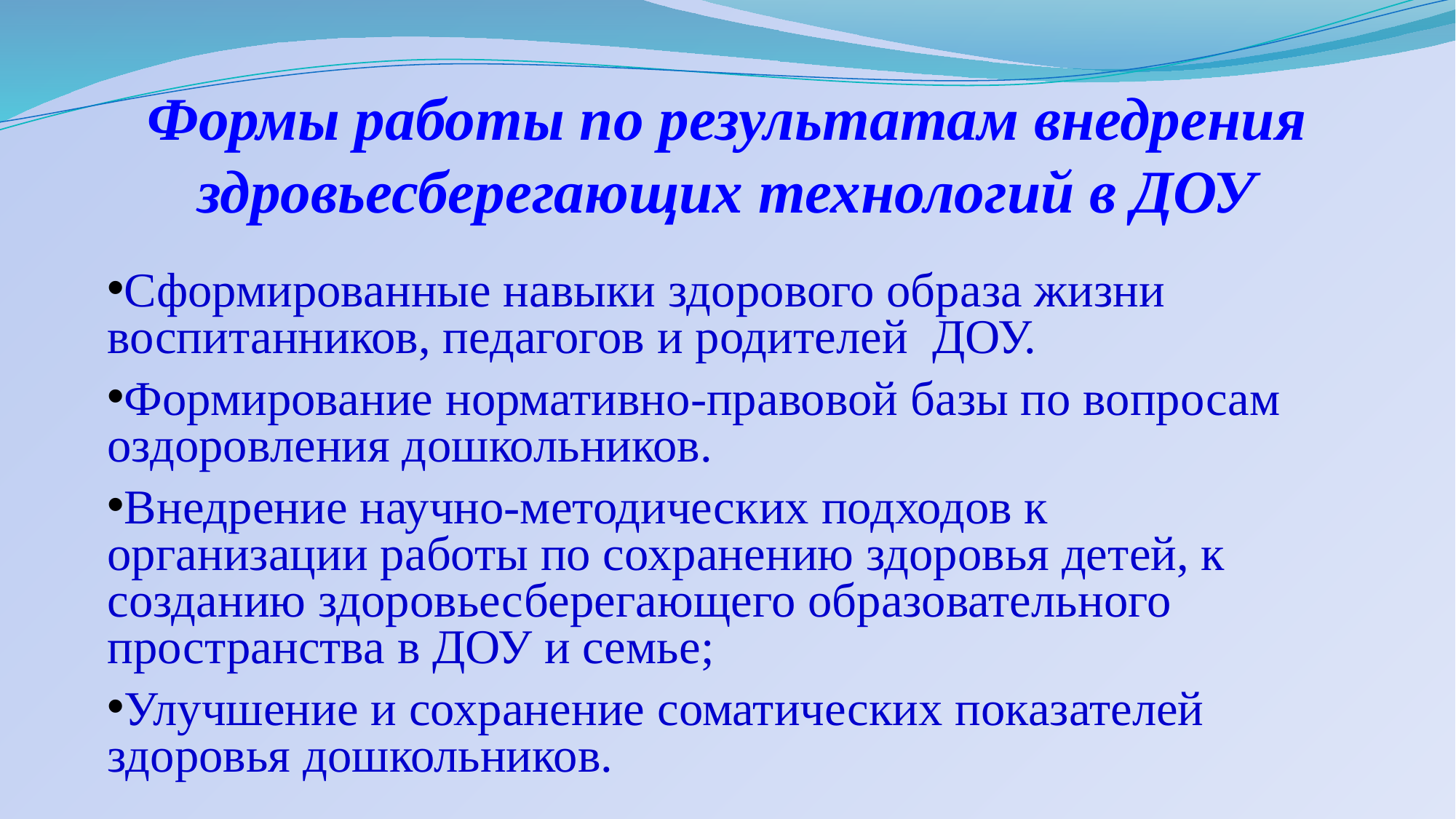

Формы работы по результатам внедрения здровьесберегающих технологий в ДОУ
Сформированные навыки здорового образа жизни воспитанников, педагогов и родителей  ДОУ.
Формирование нормативно-правовой базы по вопросам оздоровления дошкольников.
Внедрение научно-методических подходов к организации работы по сохранению здоровья детей, к созданию здоровьесберегающего образовательного пространства в ДОУ и семье;
Улучшение и сохранение соматических показателей здоровья дошкольников.